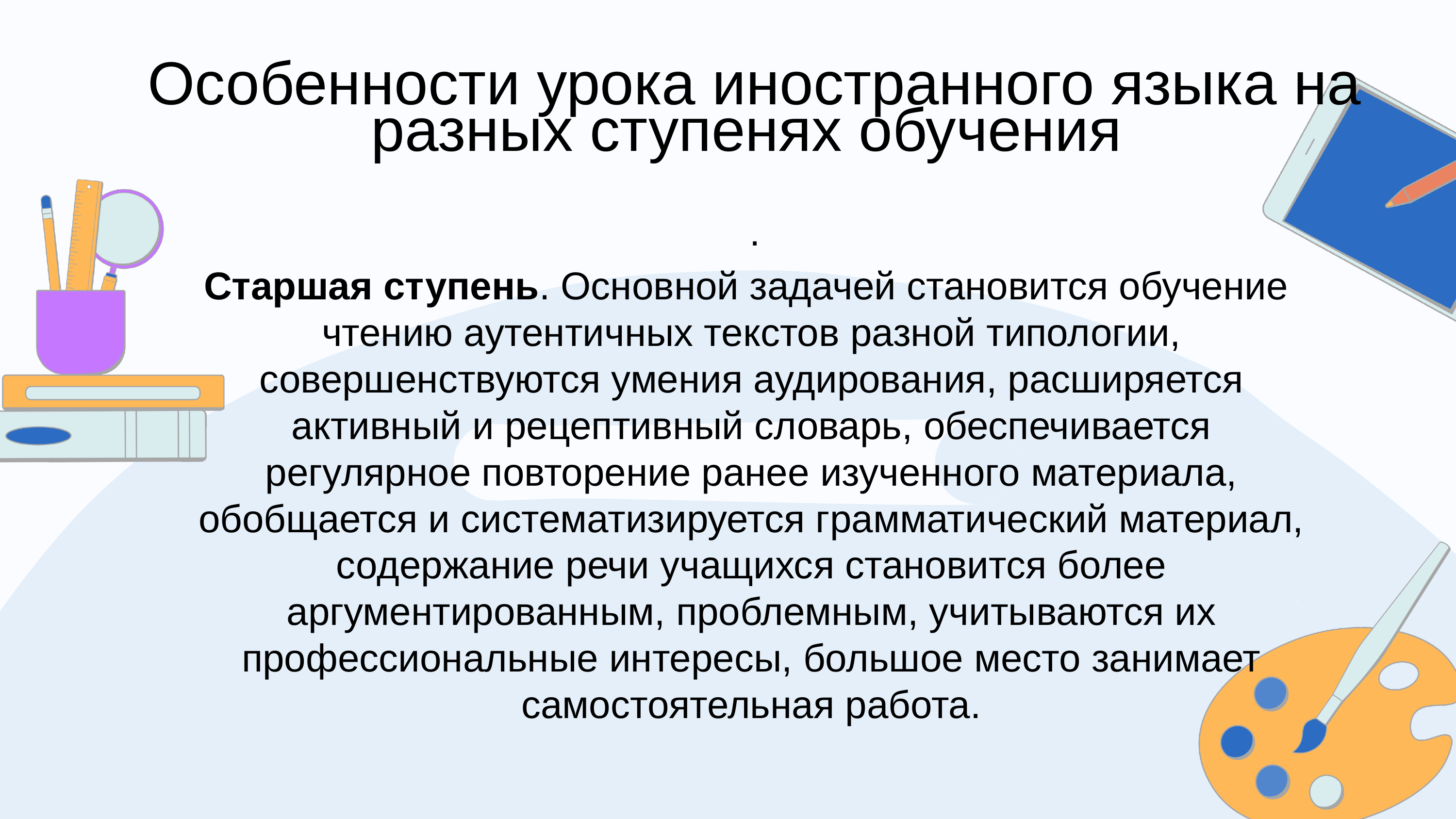

Особенности урока иностранного языка на разных ступенях обучения

 .
Старшая ступень. Основной задачей становится обучение  чтению аутентичных текстов разной типологии, совершенствуются умения аудирования, расширяется активный и рецептивный словарь, обеспечивается регулярное повторение ранее изученного материала, обобщается и систематизируется грамматический материал, содержание речи учащихся становится более аргументированным, проблемным, учитываются их профессиональные интересы, большое место занимает самостоятельная работа.